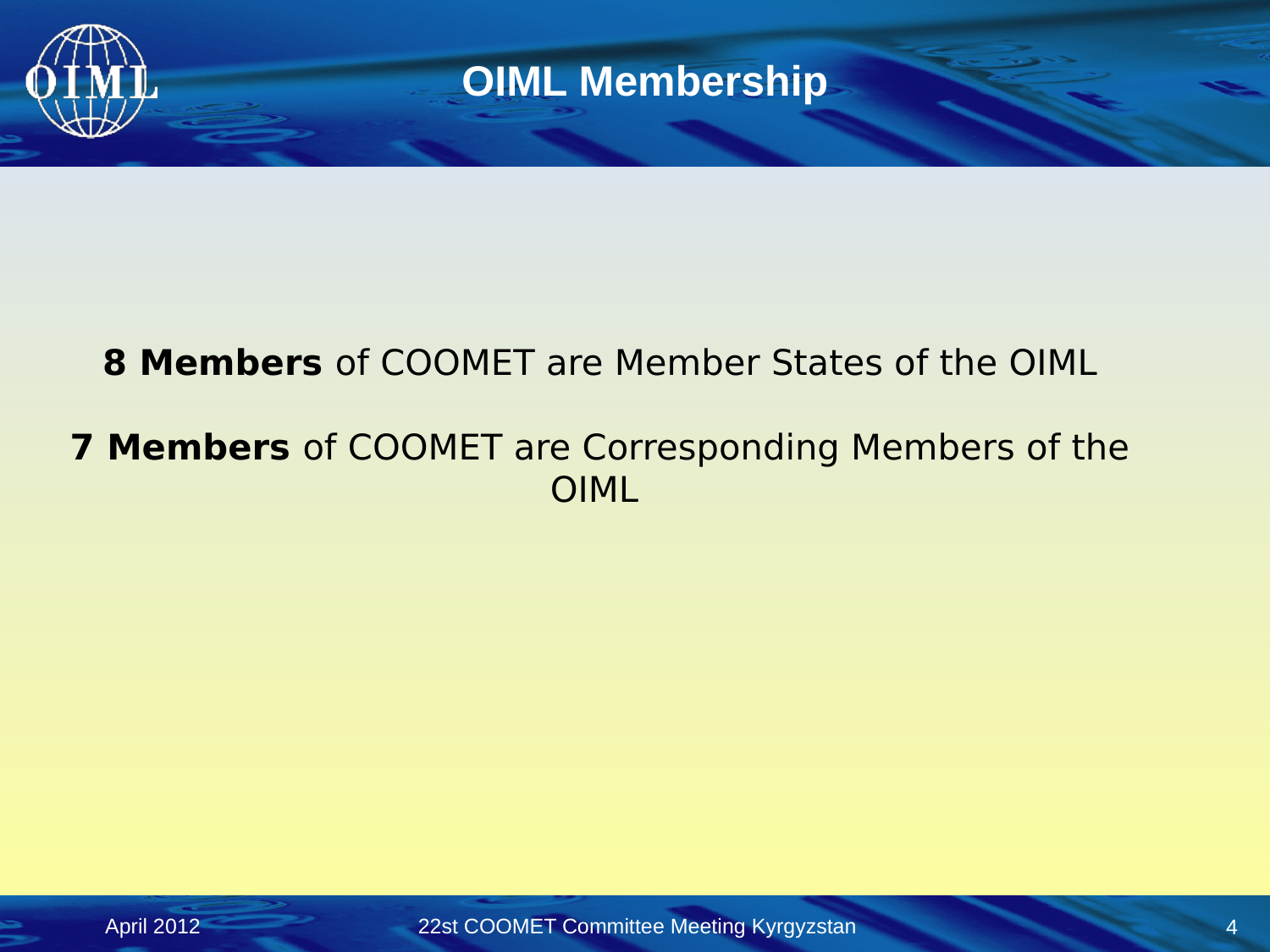

# OIML Membership

8 Members of COOMET are Member States of the OIML

7 Members of COOMET are Corresponding Members of the OIML
 April 2012
22st COOMET Committee Meeting Kyrgyzstan
4